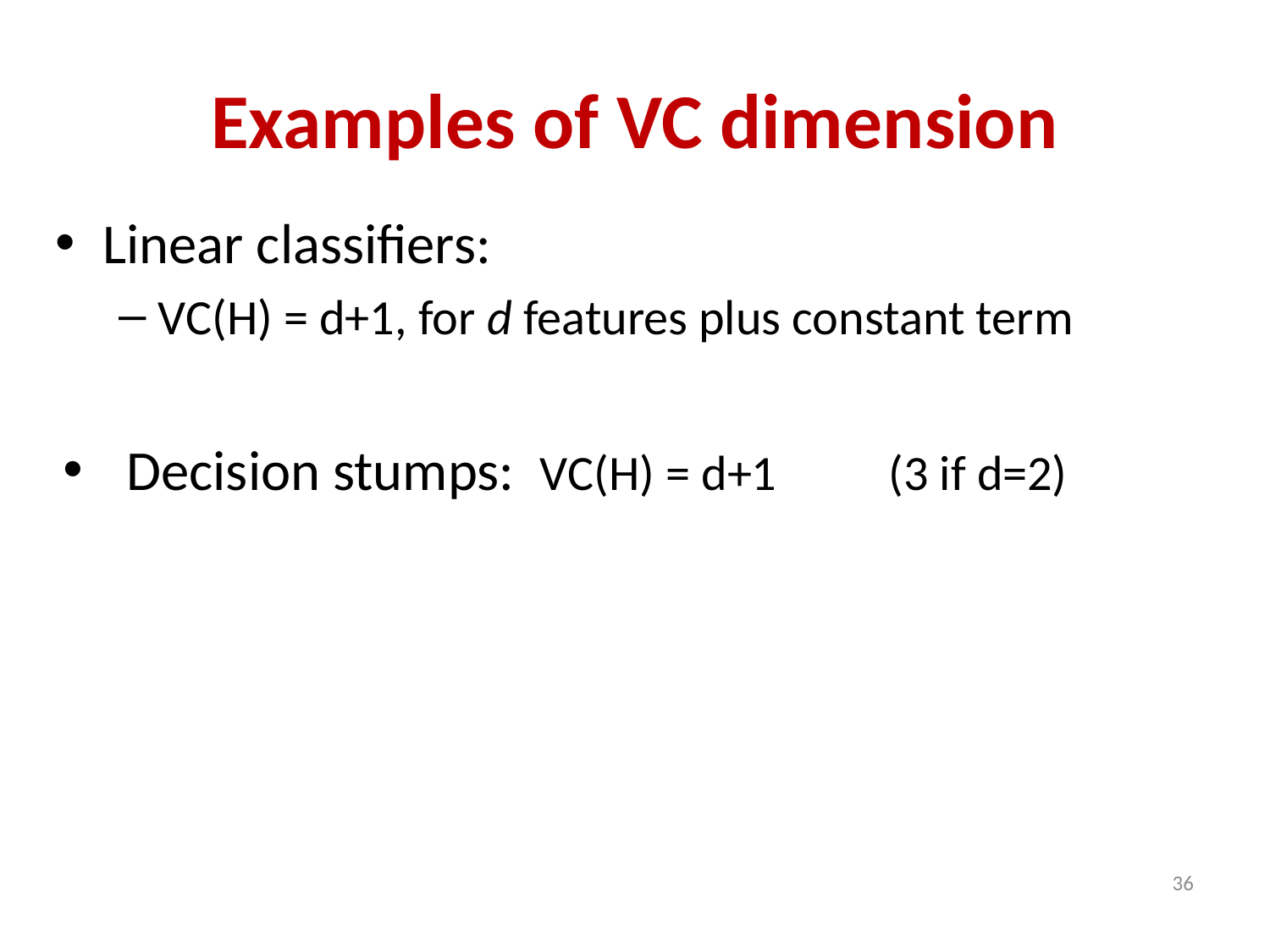

# Examples of VC dimension
Linear classifiers:
VC(H) = d+1, for d features plus constant term

Decision stumps:  VC(H) = d+1	(3 if d=2)

36